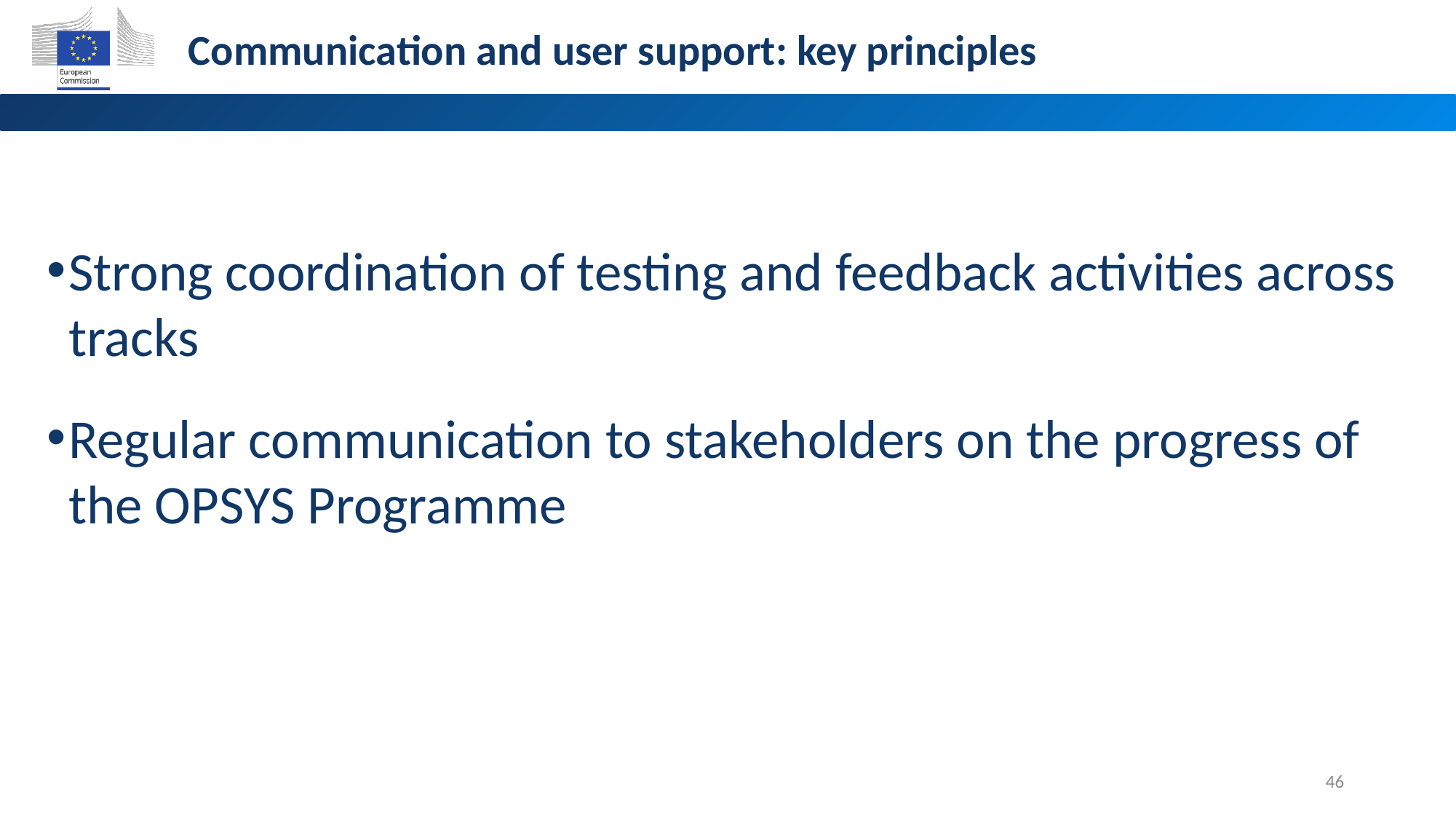

Communication and user support: key principles
Strong coordination of testing and feedback activities across tracks
Regular communication to stakeholders on the progress of the OPSYS Programme
46